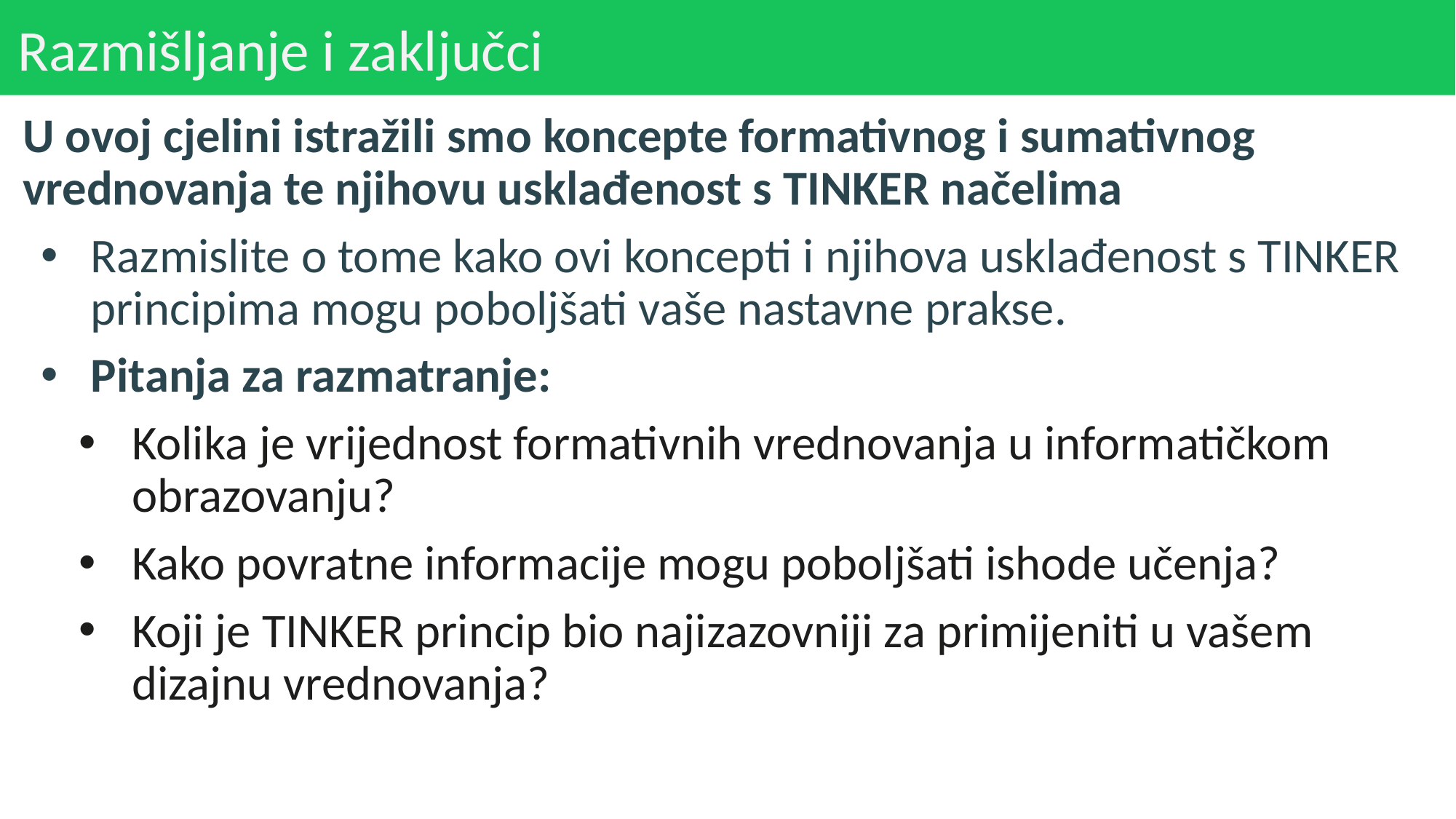

# Razmišljanje i zaključci
U ovoj cjelini istražili smo koncepte formativnog i sumativnog vrednovanja te njihovu usklađenost s TINKER načelima
Razmislite o tome kako ovi koncepti i njihova usklađenost s TINKER principima mogu poboljšati vaše nastavne prakse.
Pitanja za razmatranje:
Kolika je vrijednost formativnih vrednovanja u informatičkom obrazovanju?
Kako povratne informacije mogu poboljšati ishode učenja?
Koji je TINKER princip bio najizazovniji za primijeniti u vašem dizajnu vrednovanja?